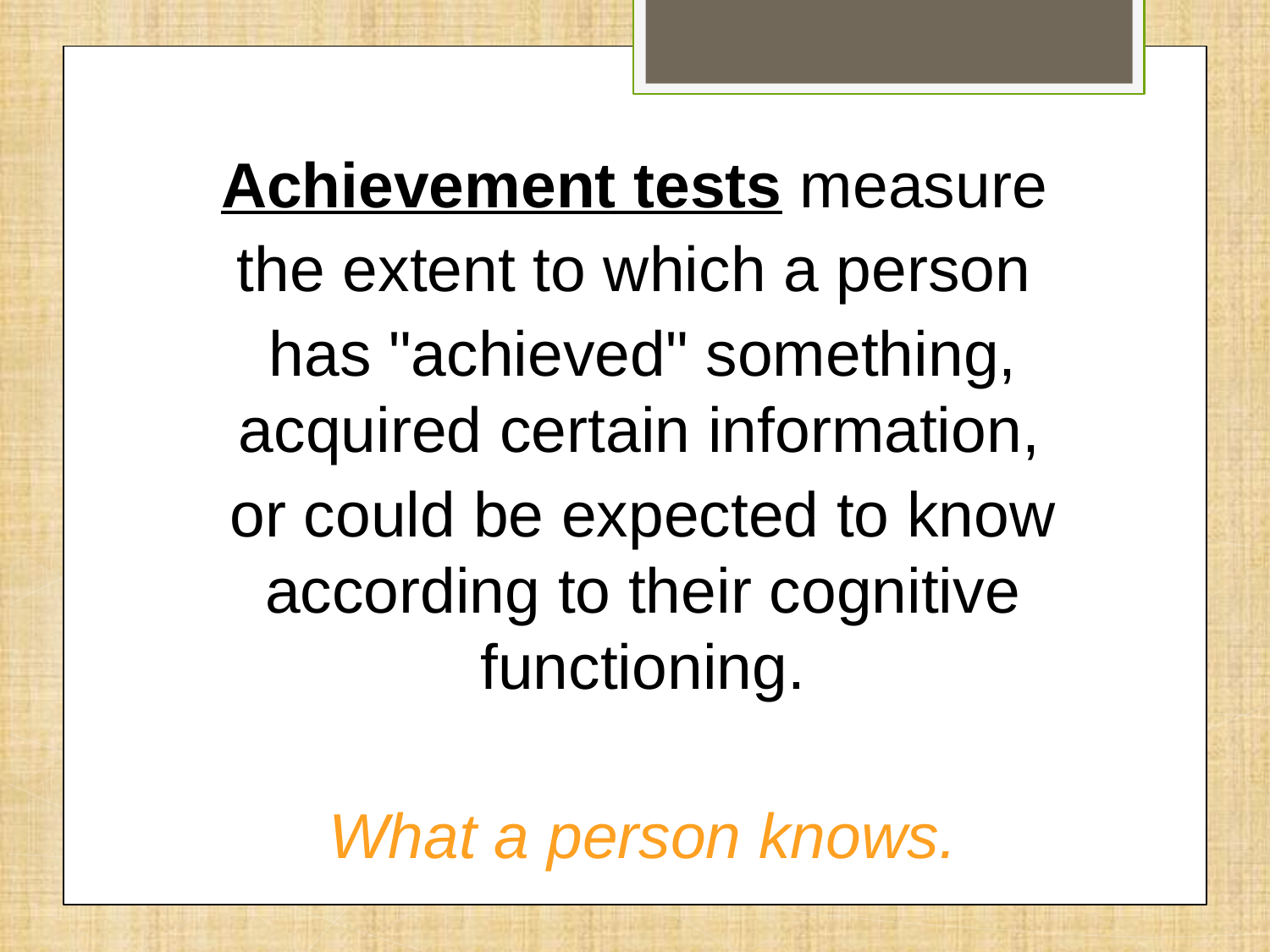

Achievement tests measure
the extent to which a person
has "achieved" something, acquired certain information,
or could be expected to know according to their cognitive functioning.

What a person knows.